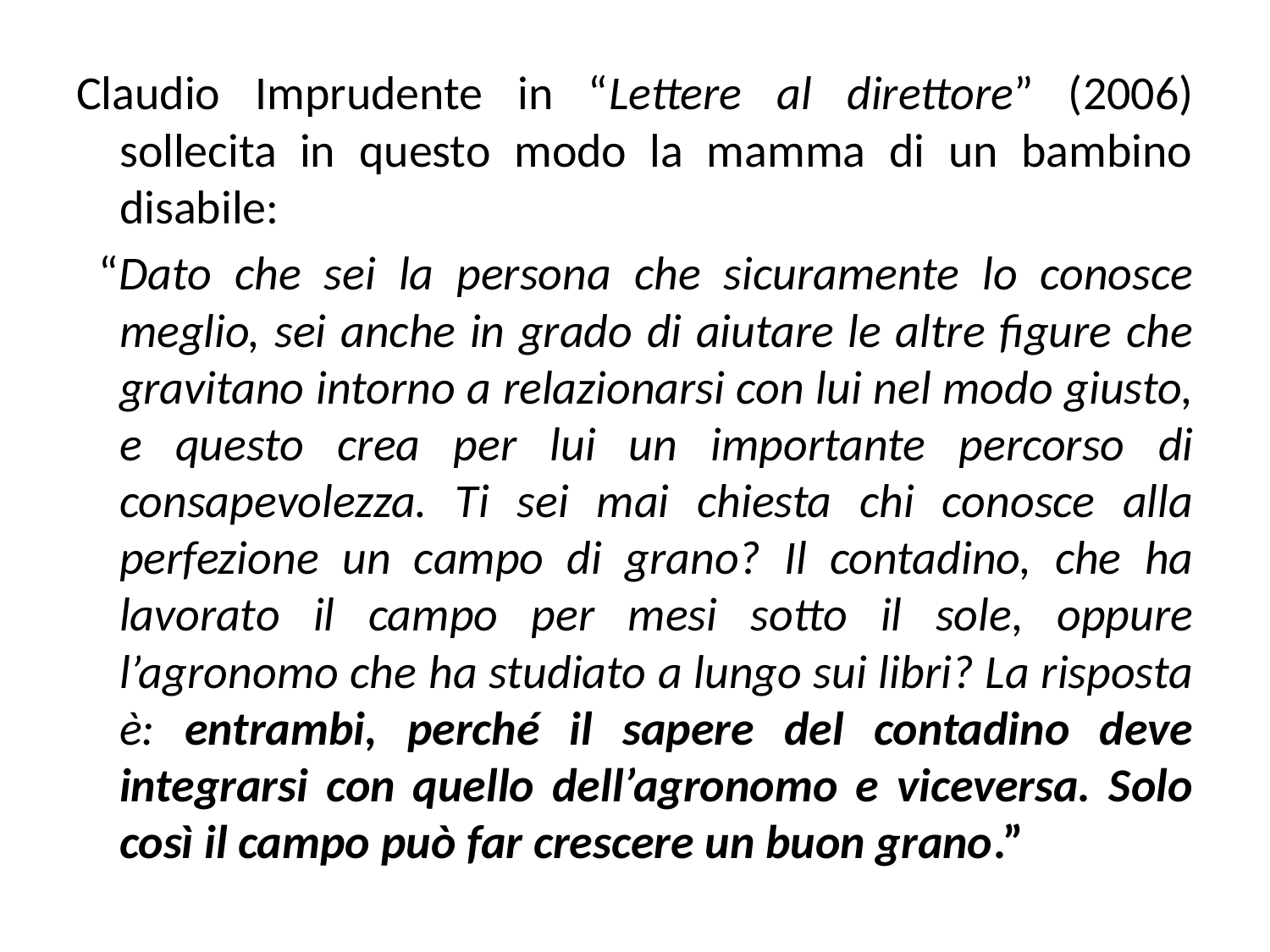

Claudio Imprudente in “Lettere al direttore” (2006) sollecita in questo modo la mamma di un bambino disabile:
 “Dato che sei la persona che sicuramente lo conosce meglio, sei anche in grado di aiutare le altre figure che gravitano intorno a relazionarsi con lui nel modo giusto, e questo crea per lui un importante percorso di consapevolezza. Ti sei mai chiesta chi conosce alla perfezione un campo di grano? Il contadino, che ha lavorato il campo per mesi sotto il sole, oppure l’agronomo che ha studiato a lungo sui libri? La risposta è: entrambi, perché il sapere del contadino deve integrarsi con quello dell’agronomo e viceversa. Solo così il campo può far crescere un buon grano.”